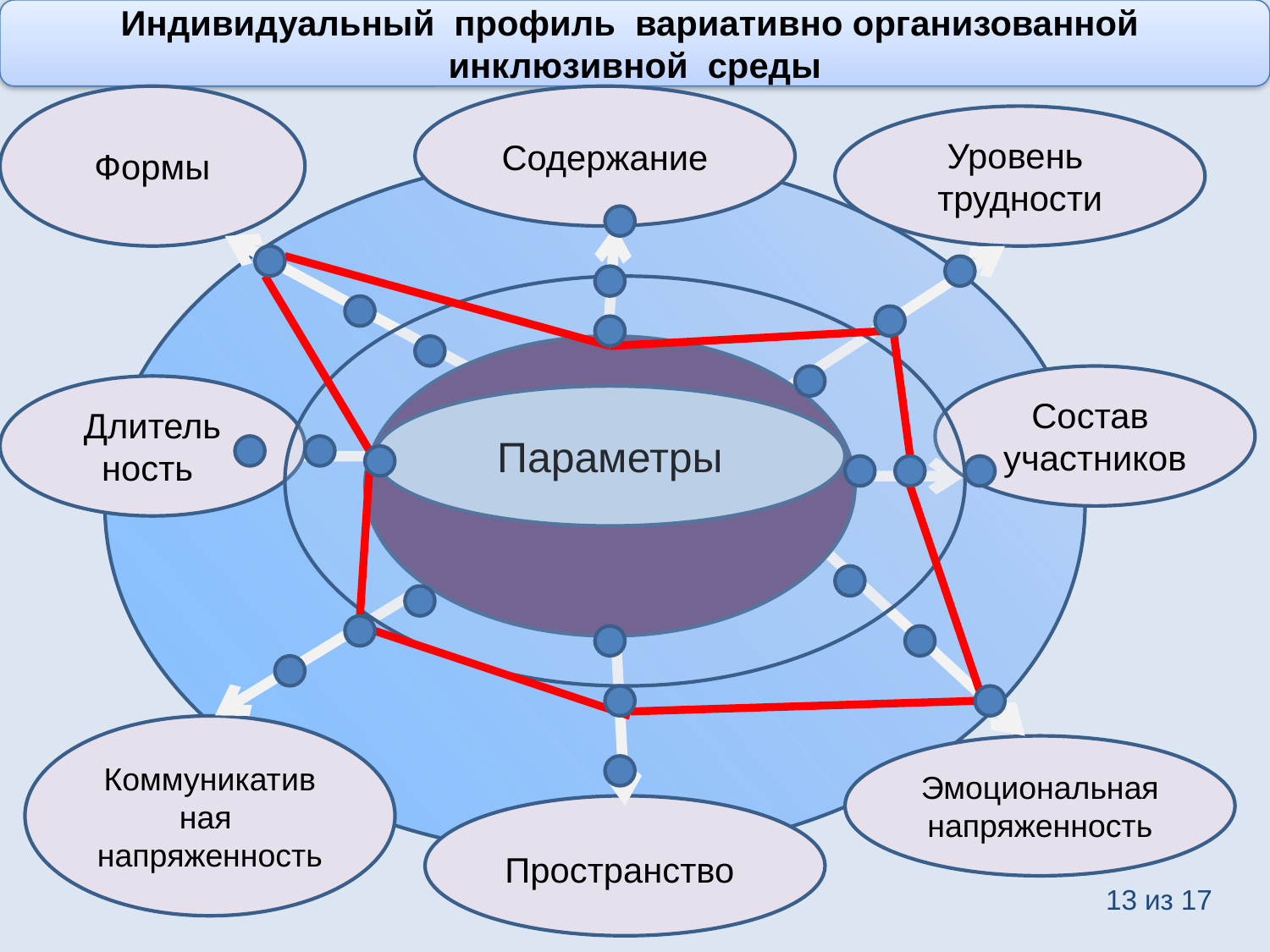

Индивидуальный  профиль  вариативно организованной  инклюзивной  среды
Формы
Содержание
Уровень  трудности

Состав  участников
Длитель
ность
Параметры

Коммуникатив
ная  напряженность
Эмоциональная напряженность

Пространство
13 из 17